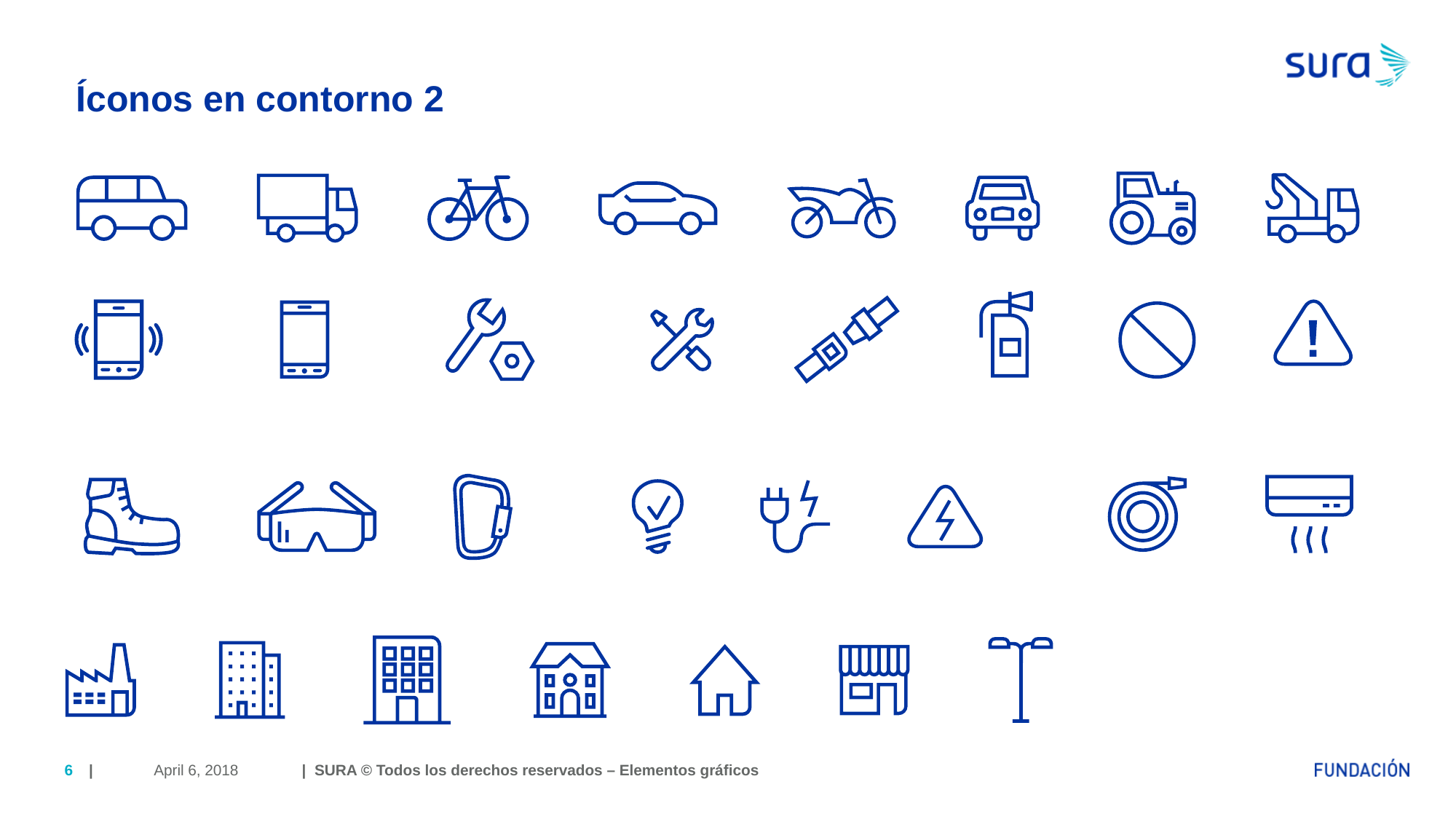

# Íconos en contorno 2

April 6, 2018
6
|                                                  |  SURA © Todos los derechos reservados – Elementos gráficos